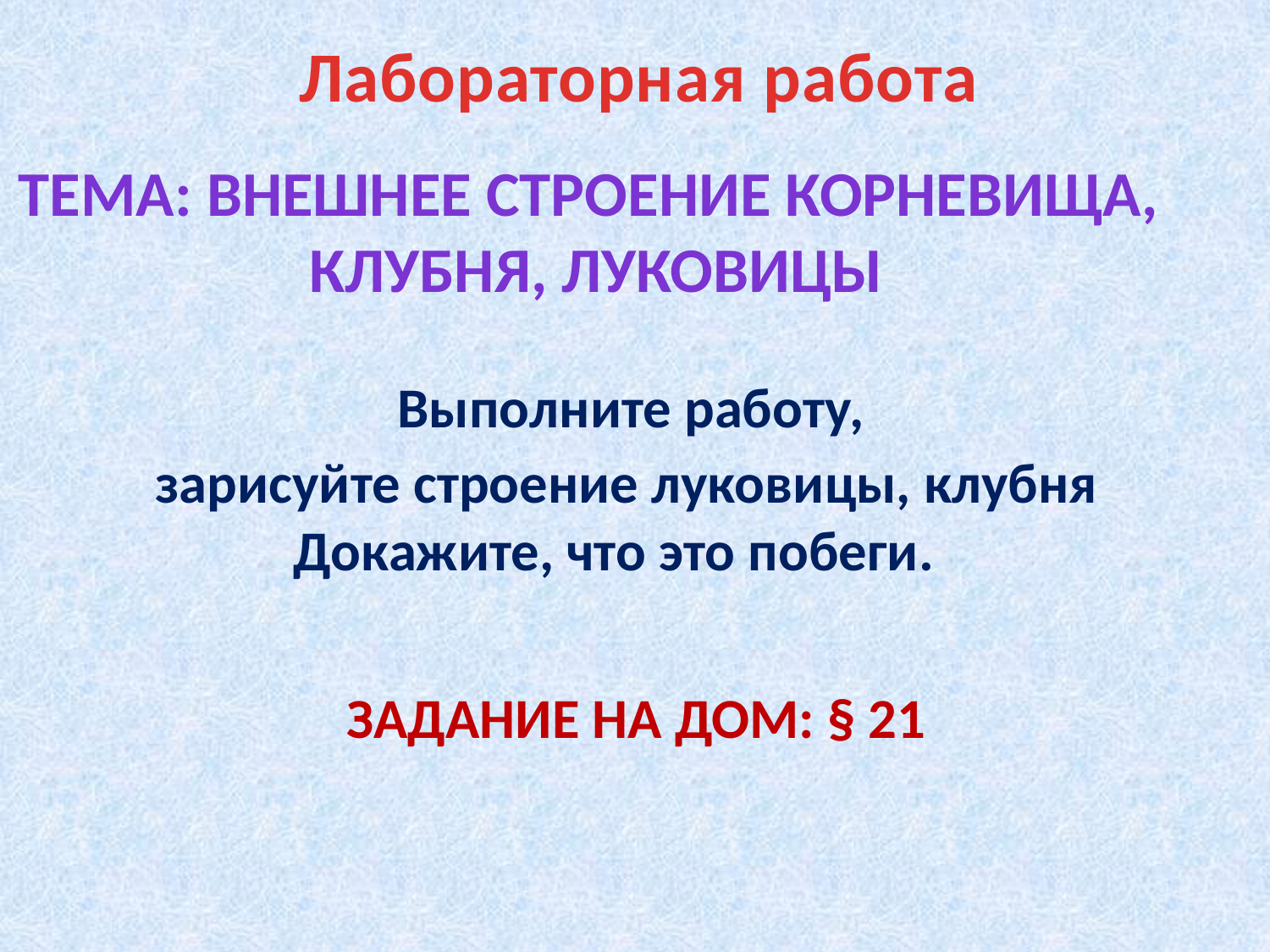

Лабораторная работа
ТЕМА: Внешнее строение корневища,
клубня, луковицы
 Выполните работу,
 зарисуйте строение луковицы, клубня
Докажите, что это побеги.
Задание на дом: § 21